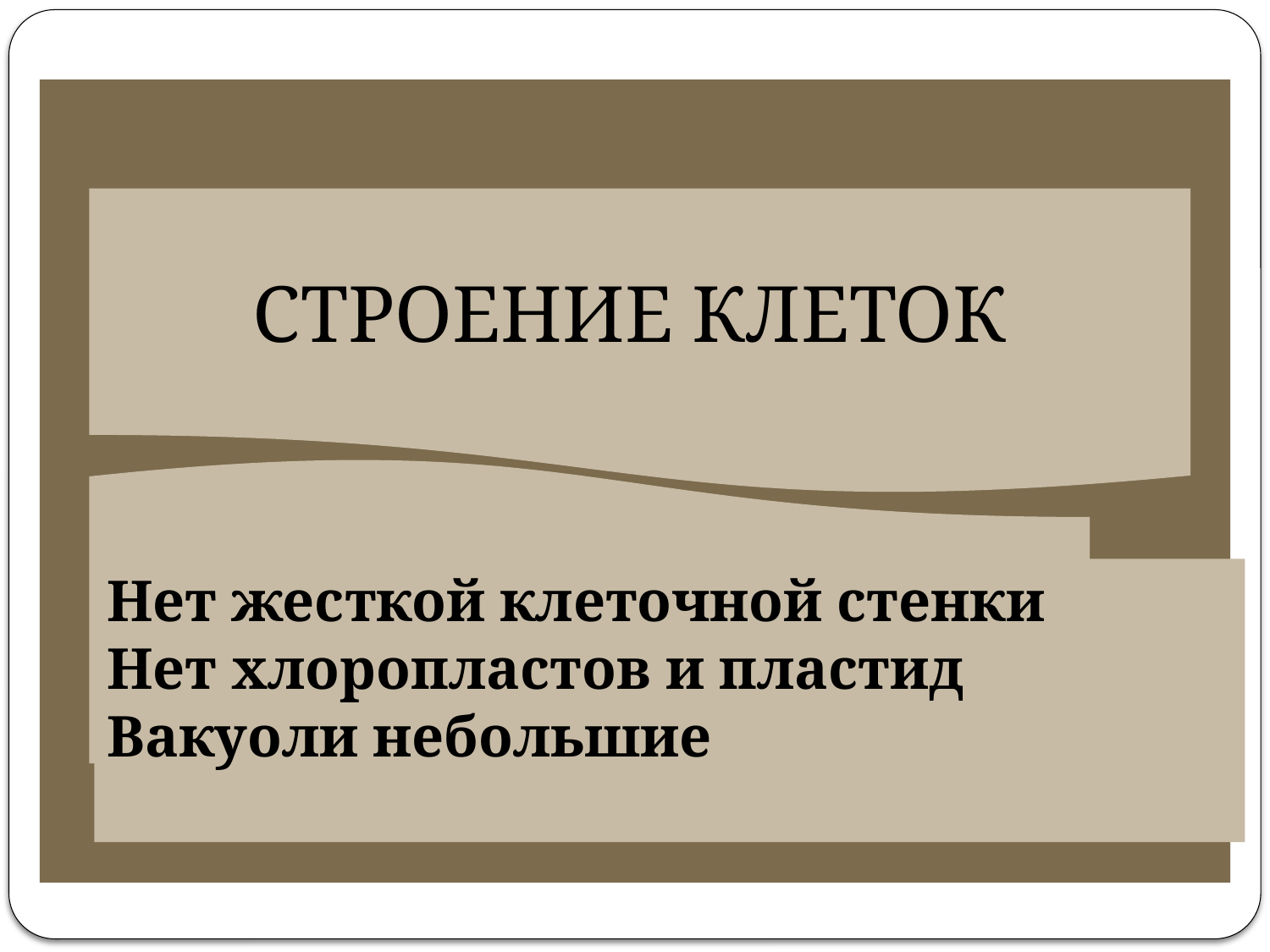

СТРОЕНИЕ КЛЕТОК

Нет жесткой клеточной стенки
Нет хлоропластов и пластид
Вакуоли небольшие